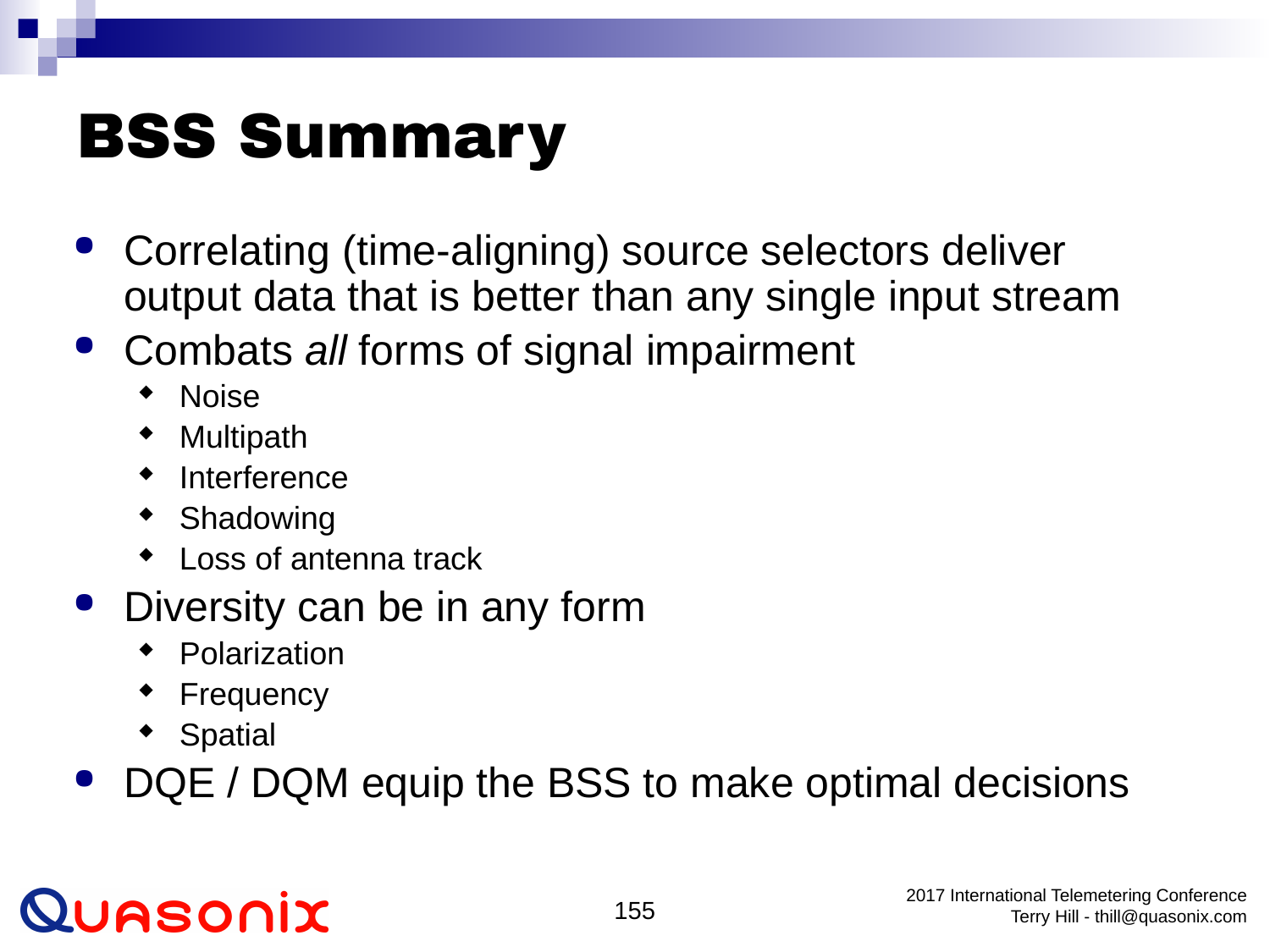

# BSS Summary
Correlating (time-aligning) source selectors deliver output data that is better than any single input stream
Combats all forms of signal impairment
Noise
Multipath
Interference
Shadowing
Loss of antenna track
Diversity can be in any form
Polarization
Frequency
Spatial
DQE / DQM equip the BSS to make optimal decisions